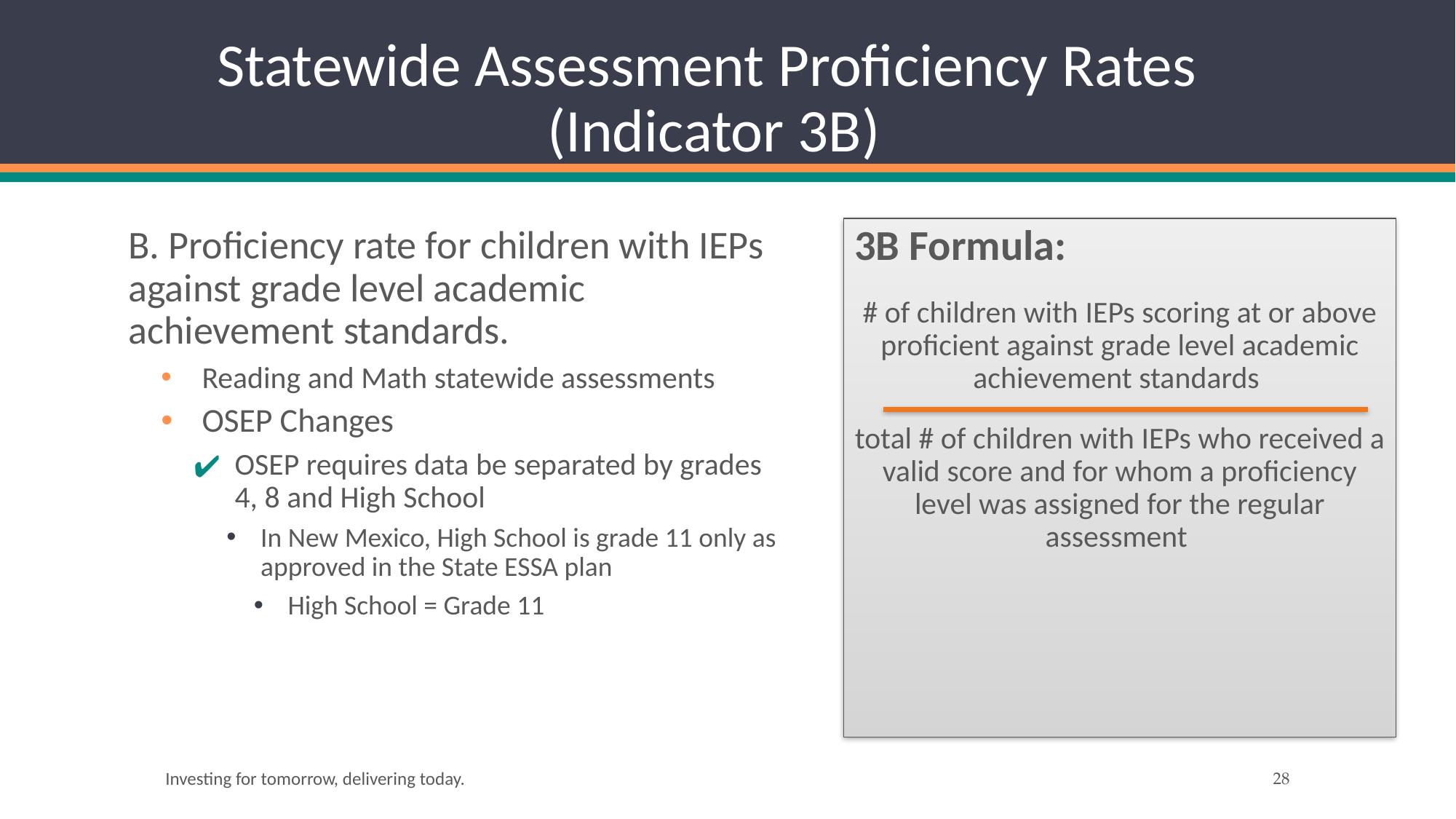

# Statewide Assessment Proficiency Rates  (Indicator 3B)
3B Formula:
# of children with IEPs scoring at or above proficient against grade level academic achievement standards
total # of children with IEPs who received a valid score and for whom a proficiency level was assigned for the regular assessment

B. Proficiency rate for children with IEPs against grade level academic achievement standards.
Reading and Math statewide assessments
OSEP Changes
OSEP requires data be separated by grades 4, 8 and High School
In New Mexico, High School is grade 11 only as approved in the State ESSA plan
High School = Grade 11

Investing for tomorrow, delivering today.
28